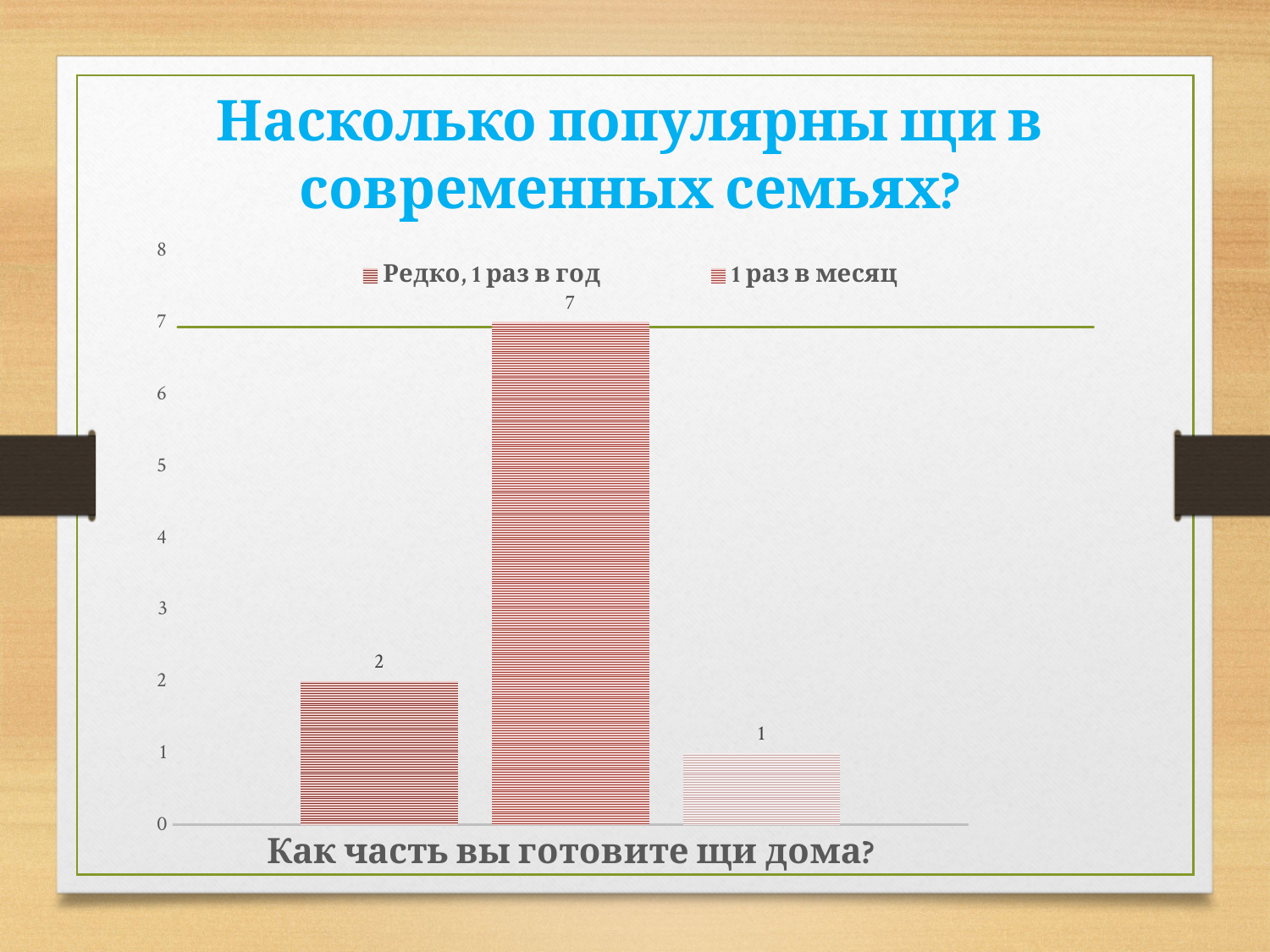

# Насколько популярны щи в современных семьях?

### Chart

| Category | Редко, 1 раз в год | 1 раз в месяц | Часто, раз в неделю |
|---|---|---|---|
| Как часть вы готовите щи дома? | 2.0 | 7.0 | 1.0 |